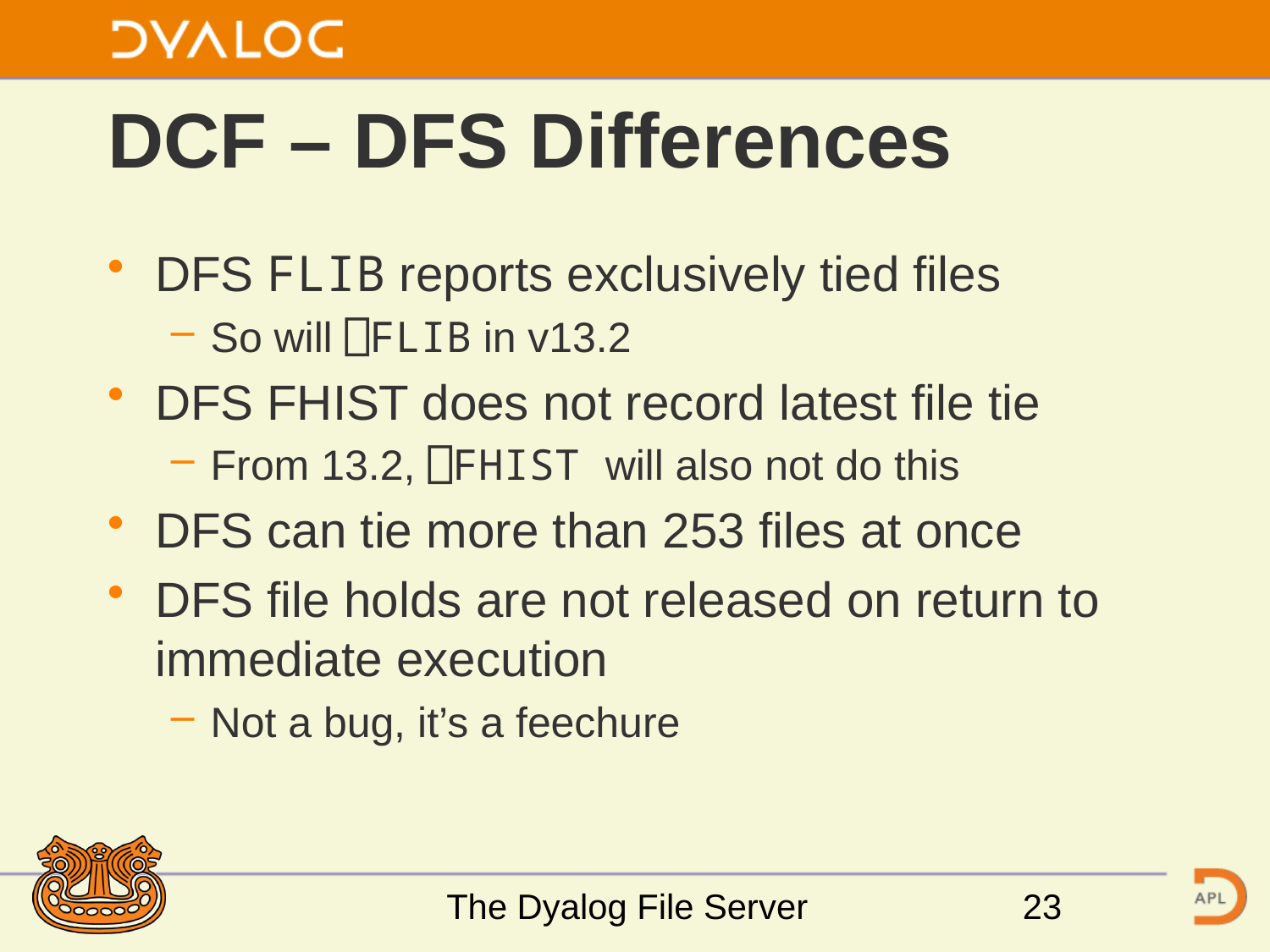

# DCF – DFS Differences
DFS FLIB reports exclusively tied files
So will ⎕FLIB in v13.2
DFS FHIST does not record latest file tie
From 13.2, ⎕FHIST will also not do this
DFS can tie more than 253 files at once
DFS file holds are not released on return to immediate execution
Not a bug, it’s a feechure

The Dyalog File Server
23